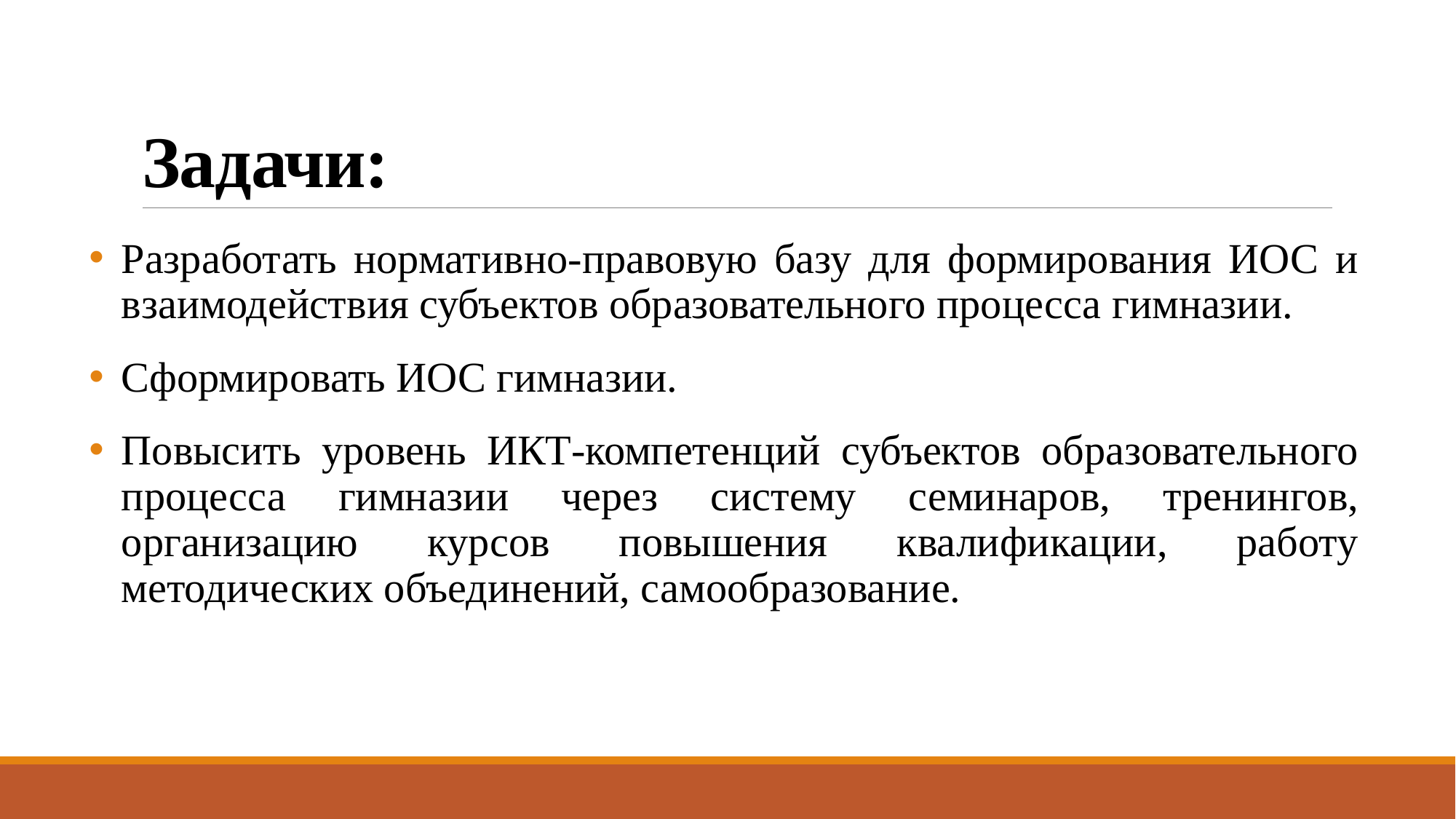

# Задачи:
Разработать нормативно-правовую базу для формирования ИОС и взаимодействия субъектов образовательного процесса гимназии.
Сформировать ИОС гимназии.
Повысить уровень ИКТ-компетенций субъектов образовательного процесса гимназии через систему семинаров, тренингов, организацию курсов повышения квалификации, работу методических объединений, самообразование.